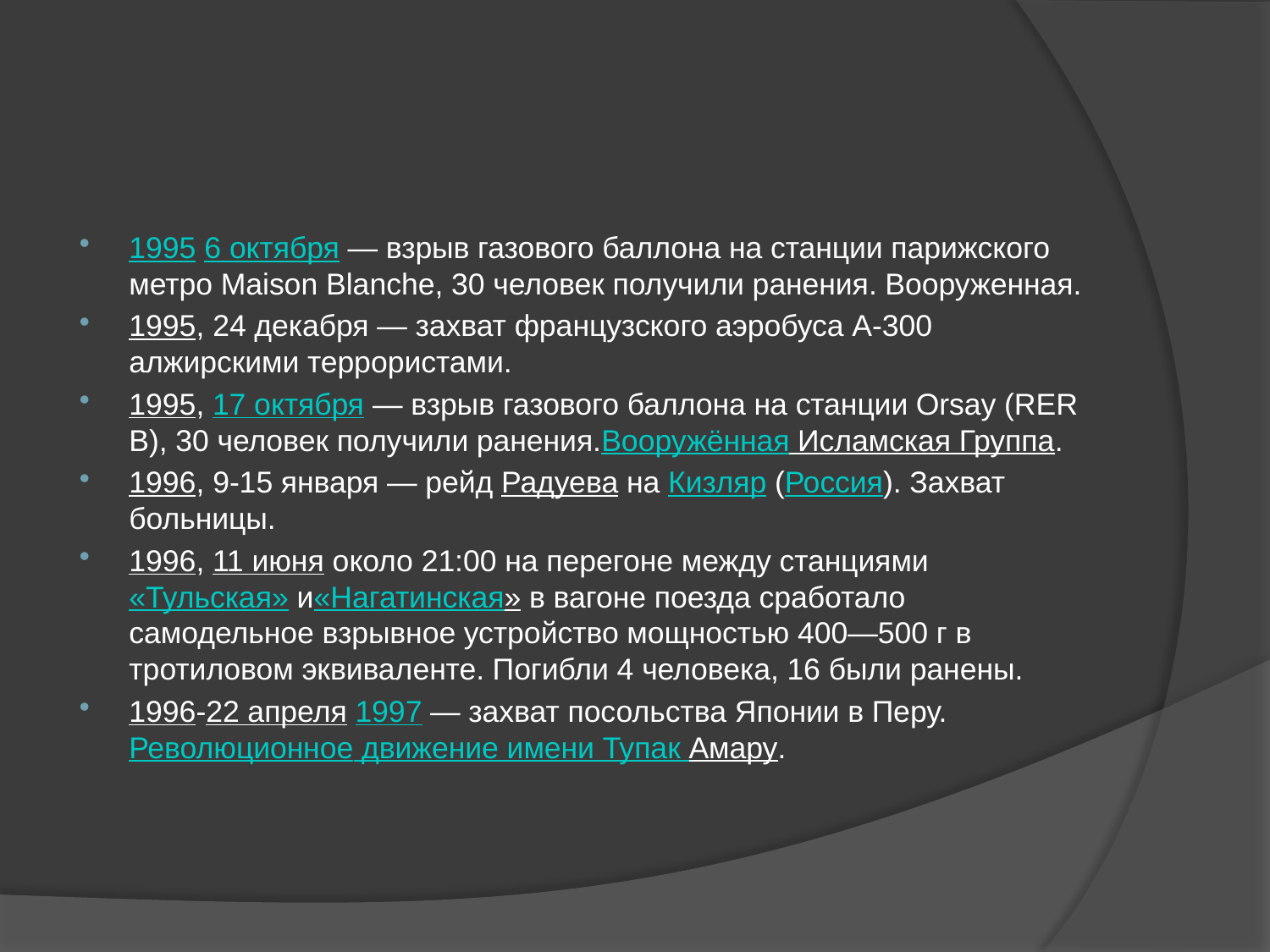

#
1995 6 октября — взрыв газового баллона на станции парижского метро Maison Blanche, 30 человек получили ранения. Вооруженная.
1995, 24 декабря — захват французского аэробуса А-300 алжирскими террористами.
1995, 17 октября — взрыв газового баллона на станции Orsay (RER B), 30 человек получили ранения.Вооружённая Исламская Группа.
1996, 9-15 января — рейд Радуева на Кизляр (Россия). Захват больницы.
1996, 11 июня около 21:00 на перегоне между станциями «Тульская» и«Нагатинская» в вагоне поезда сработало самодельное взрывное устройство мощностью 400—500 г в тротиловом эквиваленте. Погибли 4 человека, 16 были ранены.
1996-22 апреля 1997 — захват посольства Японии в Перу.Революционное движение имени Тупак Амару.